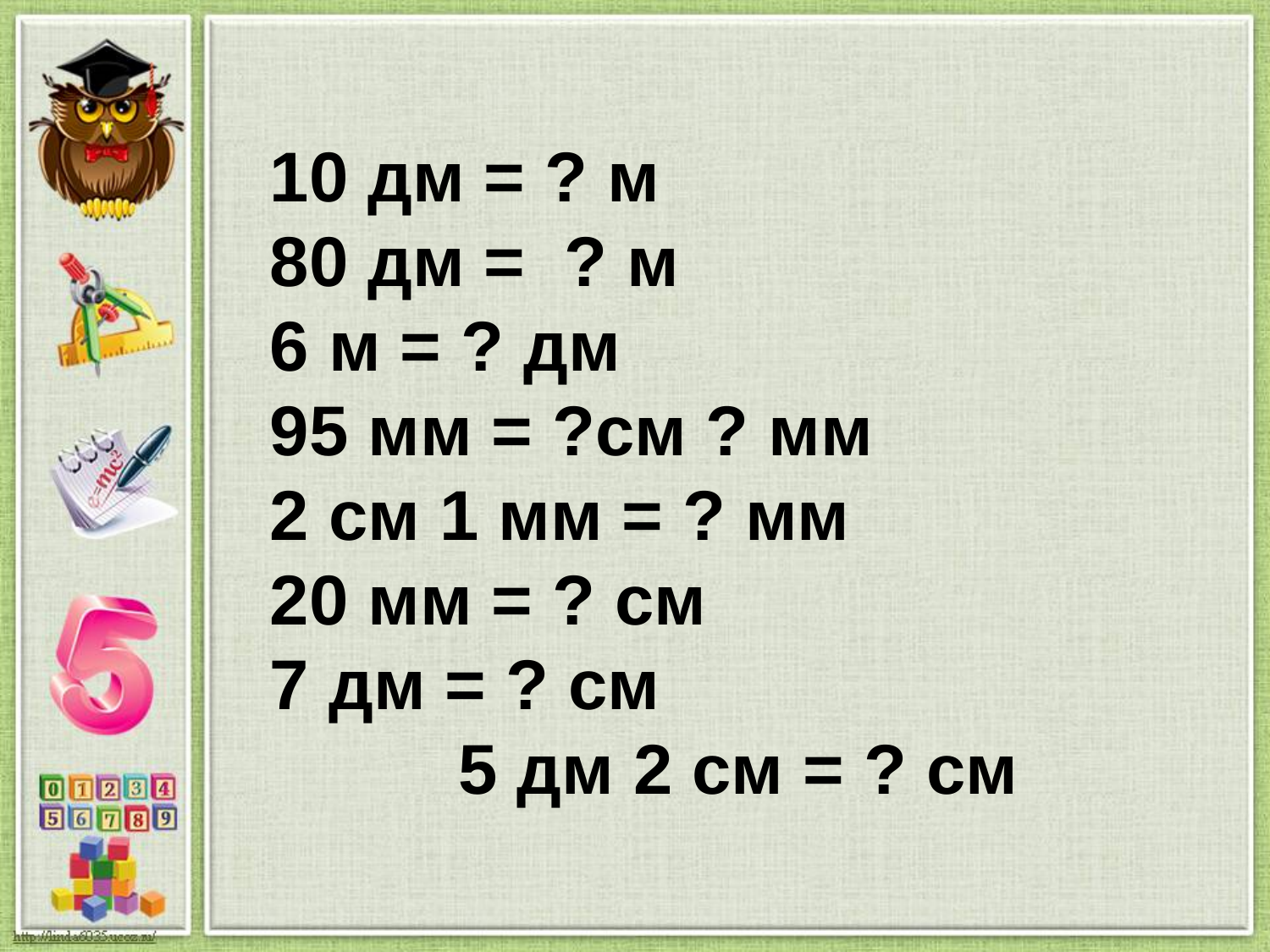

10 дм = ? м
80 дм =  ? м
6 м = ? дм
95 мм = ?см ? мм
2 см 1 мм = ? мм
20 мм = ? см
7 дм = ? см
5 дм 2 см = ? см